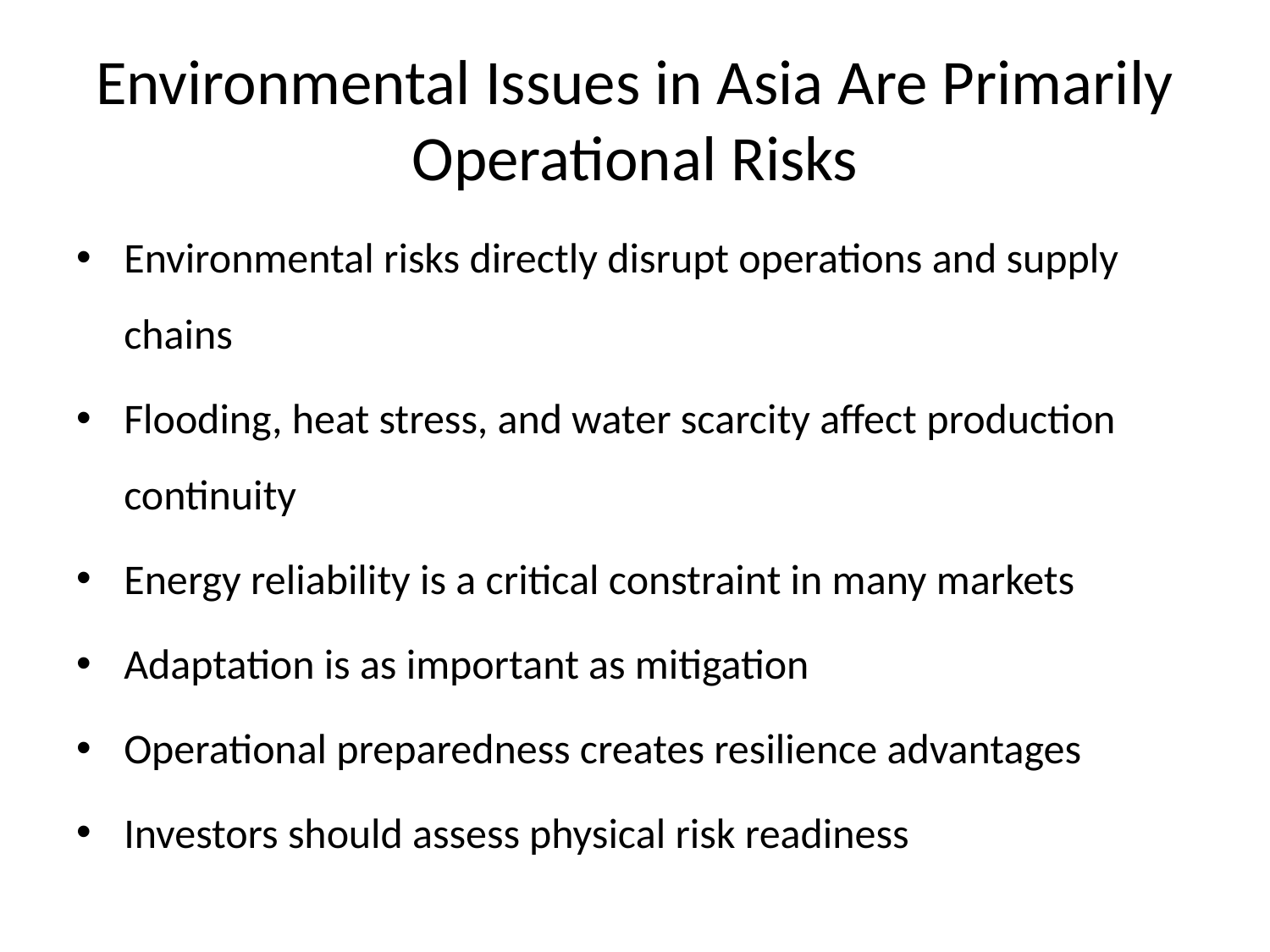

# Environmental Issues in Asia Are Primarily Operational Risks
Environmental risks directly disrupt operations and supply chains
Flooding, heat stress, and water scarcity affect production continuity
Energy reliability is a critical constraint in many markets
Adaptation is as important as mitigation
Operational preparedness creates resilience advantages
Investors should assess physical risk readiness